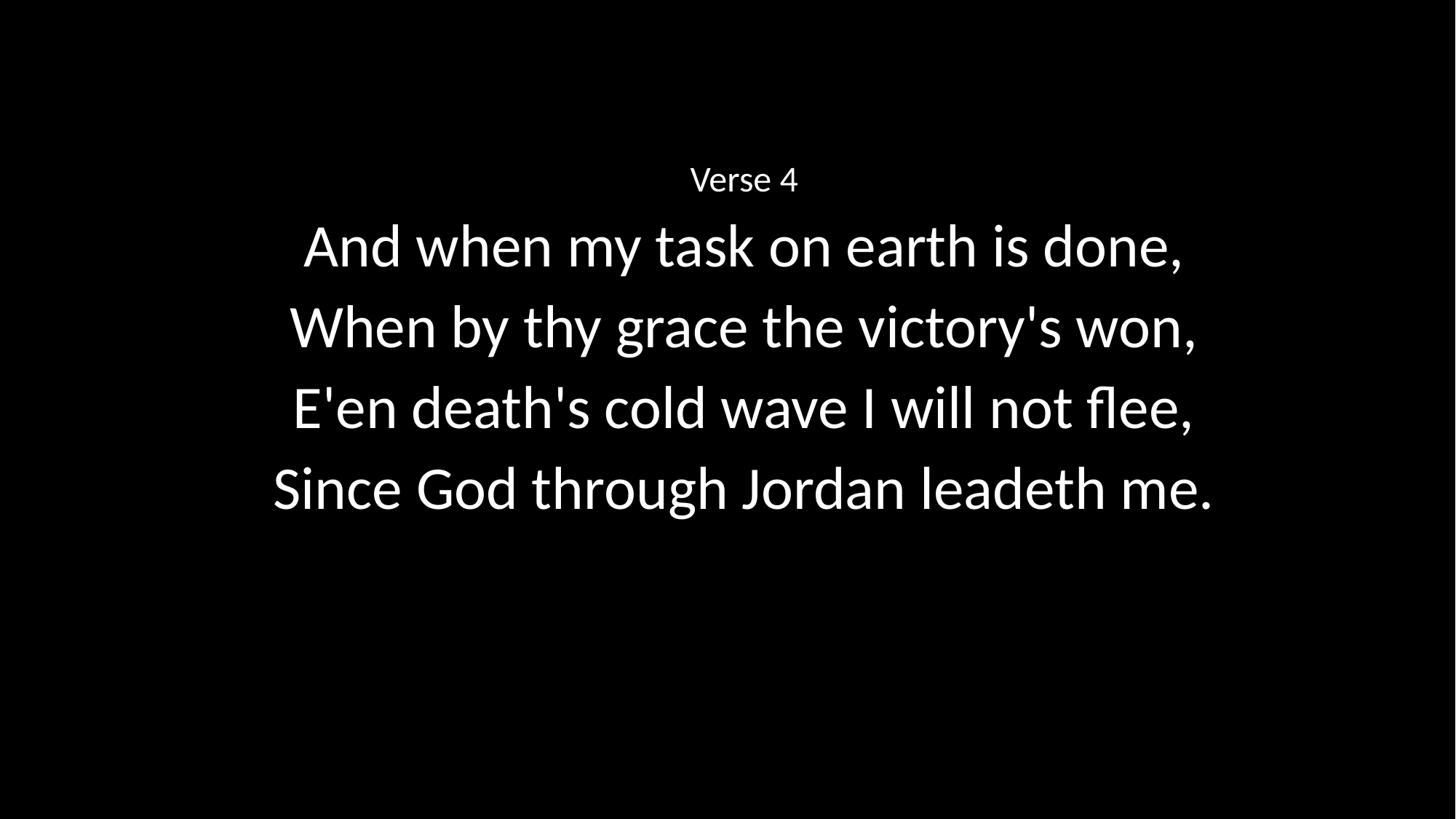

Verse 4
And when my task on earth is done,
When by thy grace the victory's won,
E'en death's cold wave I will not flee,
Since God through Jordan leadeth me.